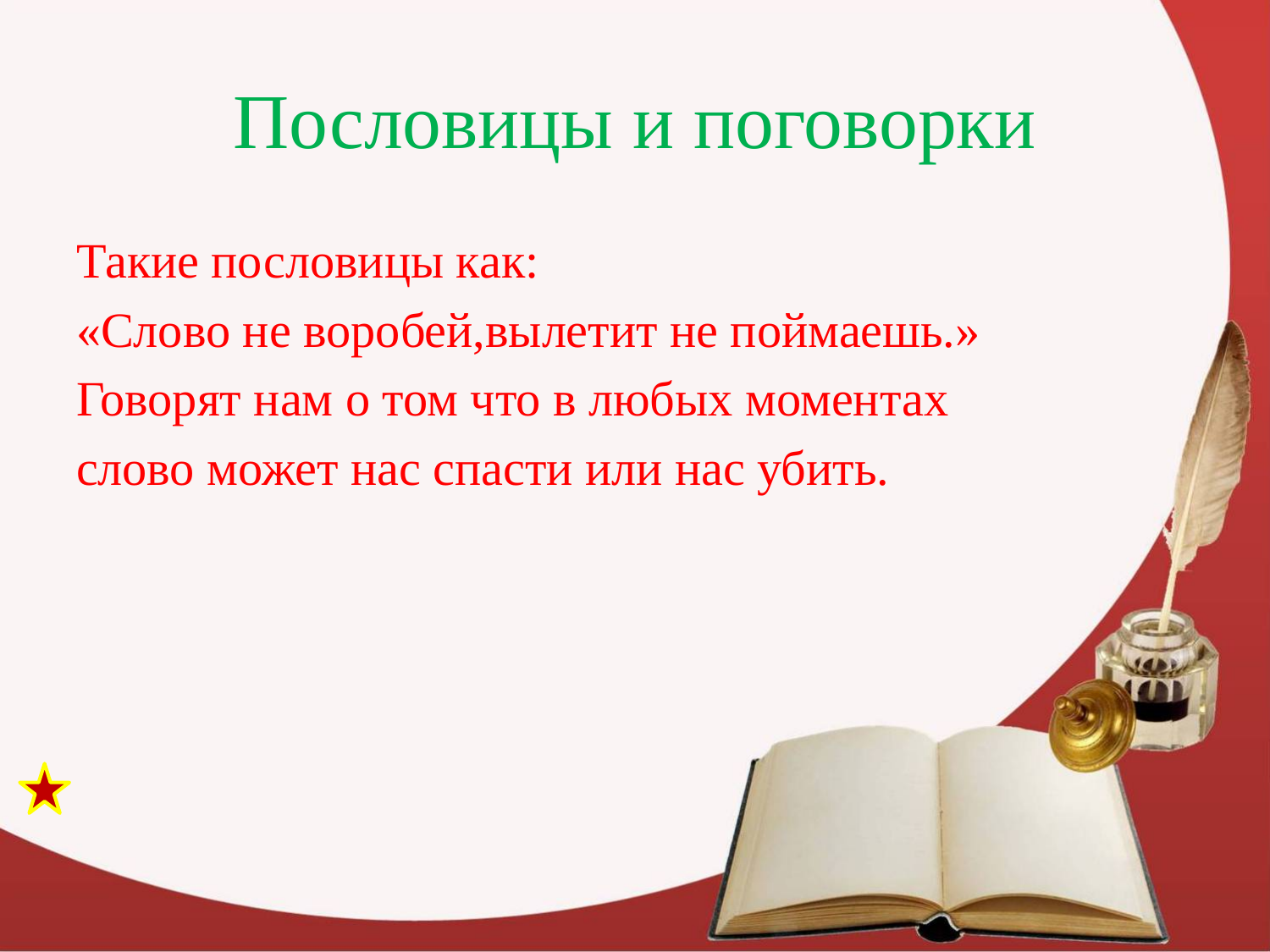

# Пословицы и поговорки
Такие пословицы как:
«Слово не воробей,вылетит не поймаешь.»
Говорят нам о том что в любых моментах
слово может нас спасти или нас убить.